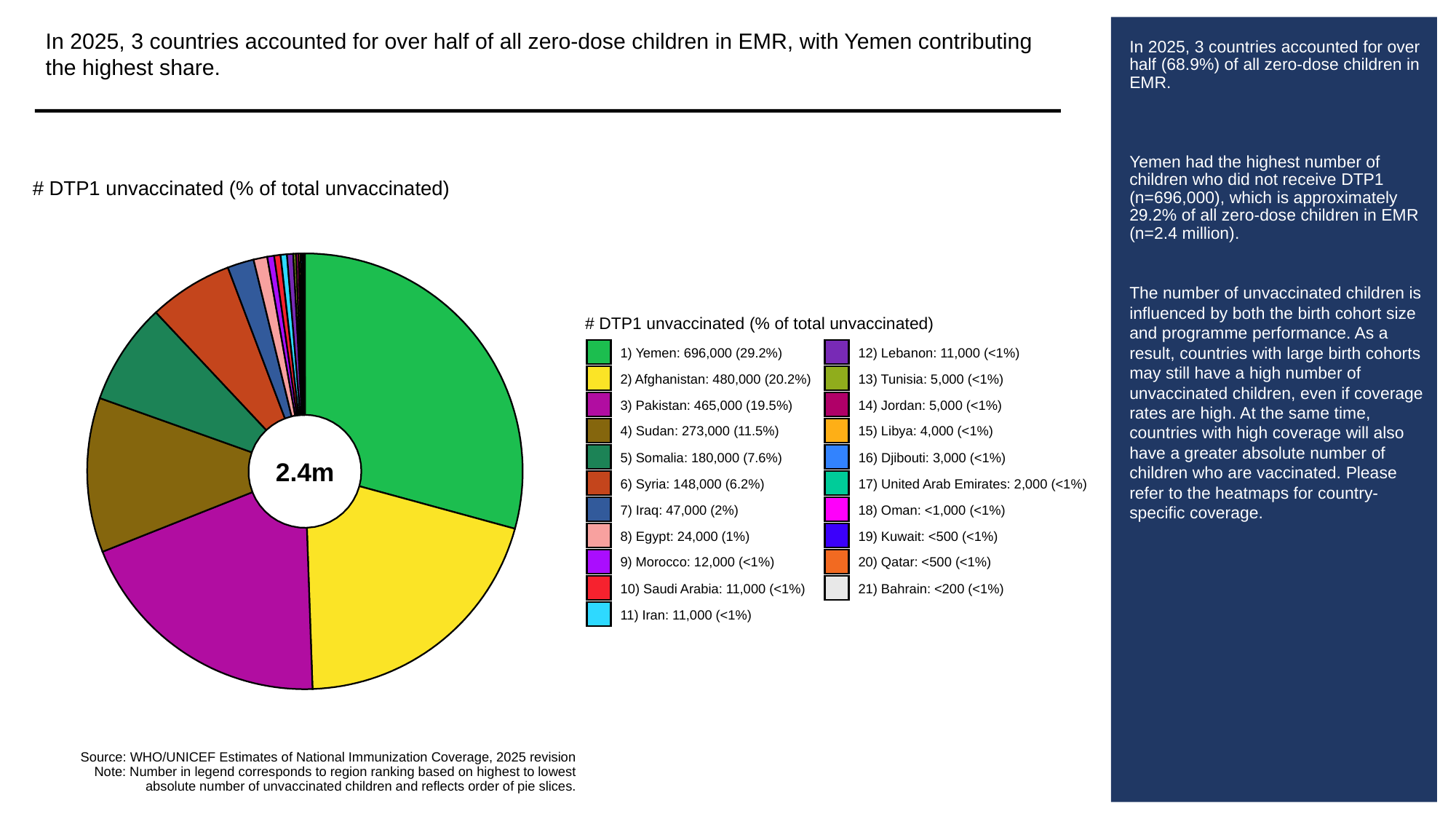

In 2025, 3 countries accounted for over half of all zero-dose children in EMR, with Yemen contributing the highest share.
# In 2025, 3 countries accounted for over half (68.9%) of all zero-dose children in EMR.

Yemen had the highest number of children who did not receive DTP1 (n=696,000), which is approximately 29.2% of all zero-dose children in EMR (n=2.4 million).

The number of unvaccinated children is influenced by both the birth cohort size and programme performance. As a result, countries with large birth cohorts may still have a high number of unvaccinated children, even if coverage rates are high. At the same time, countries with high coverage will also have a greater absolute number of children who are vaccinated. Please refer to the heatmaps for country-specific coverage.

# DTP1 unvaccinated (% of total unvaccinated)

# DTP1 unvaccinated (% of total unvaccinated)

1) Yemen: 696,000 (29.2%)
12) Lebanon: 11,000 (<1%)

2) Afghanistan: 480,000 (20.2%)
13) Tunisia: 5,000 (<1%)

3) Pakistan: 465,000 (19.5%)
14) Jordan: 5,000 (<1%)

4) Sudan: 273,000 (11.5%)
15) Libya: 4,000 (<1%)

5) Somalia: 180,000 (7.6%)
16) Djibouti: 3,000 (<1%)
2.4m

6) Syria: 148,000 (6.2%)
17) United Arab Emirates: 2,000 (<1%)

7) Iraq: 47,000 (2%)
18) Oman: <1,000 (<1%)

8) Egypt: 24,000 (1%)
19) Kuwait: <500 (<1%)

9) Morocco: 12,000 (<1%)
20) Qatar: <500 (<1%)

10) Saudi Arabia: 11,000 (<1%)
21) Bahrain: <200 (<1%)

11) Iran: 11,000 (<1%)
Source: WHO/UNICEF Estimates of National Immunization Coverage, 2025 revision
Note: Number in legend corresponds to region ranking based on highest to lowest
absolute number of unvaccinated children and reflects order of pie slices.